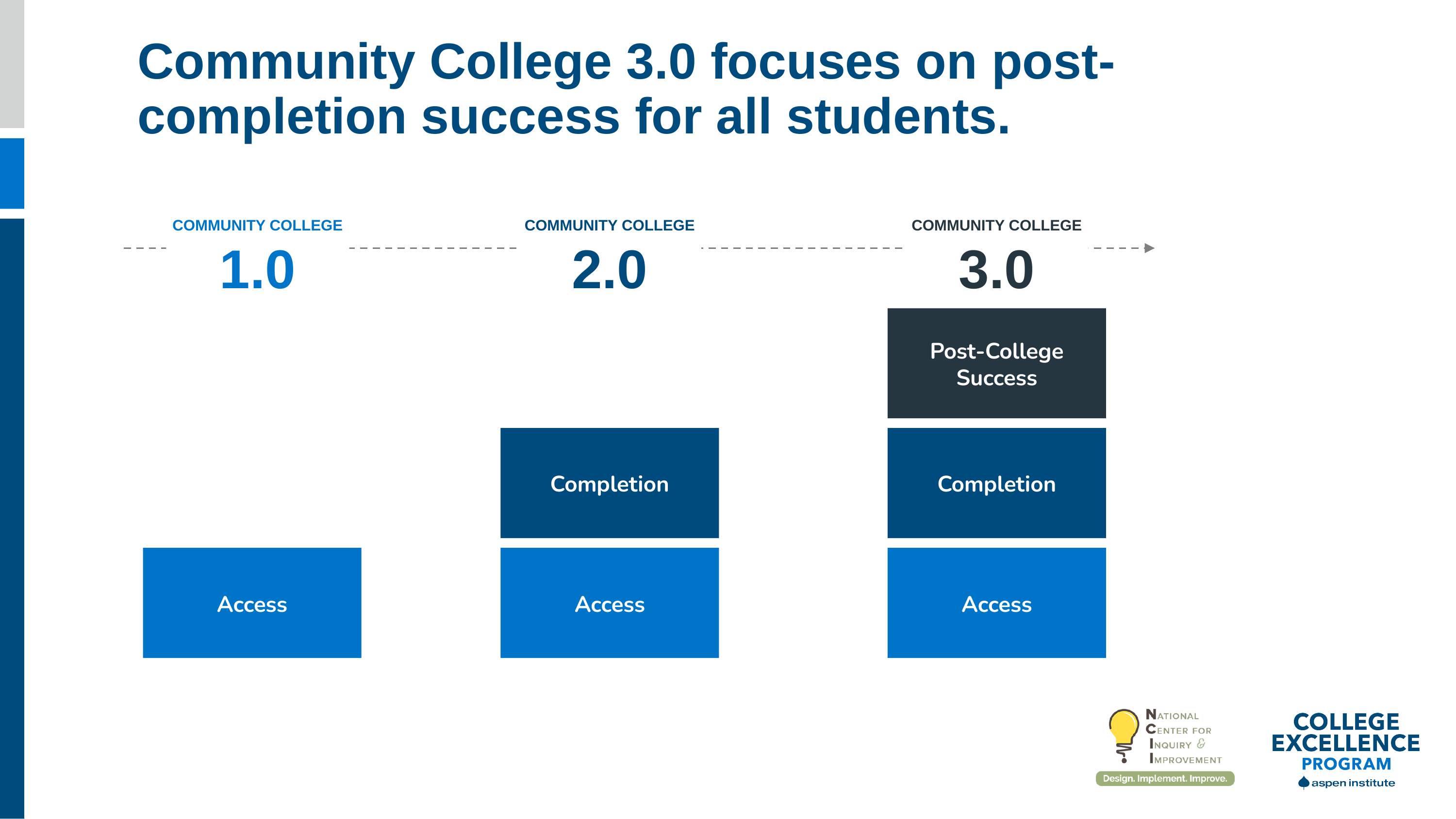

Community College 3.0 focuses on post-completion success for all students.
COMMUNITY COLLEGE
1.0
COMMUNITY COLLEGE
2.0
COMMUNITY COLLEGE
3.0
Post-College Success
Completion
Completion
Access
Access
Access